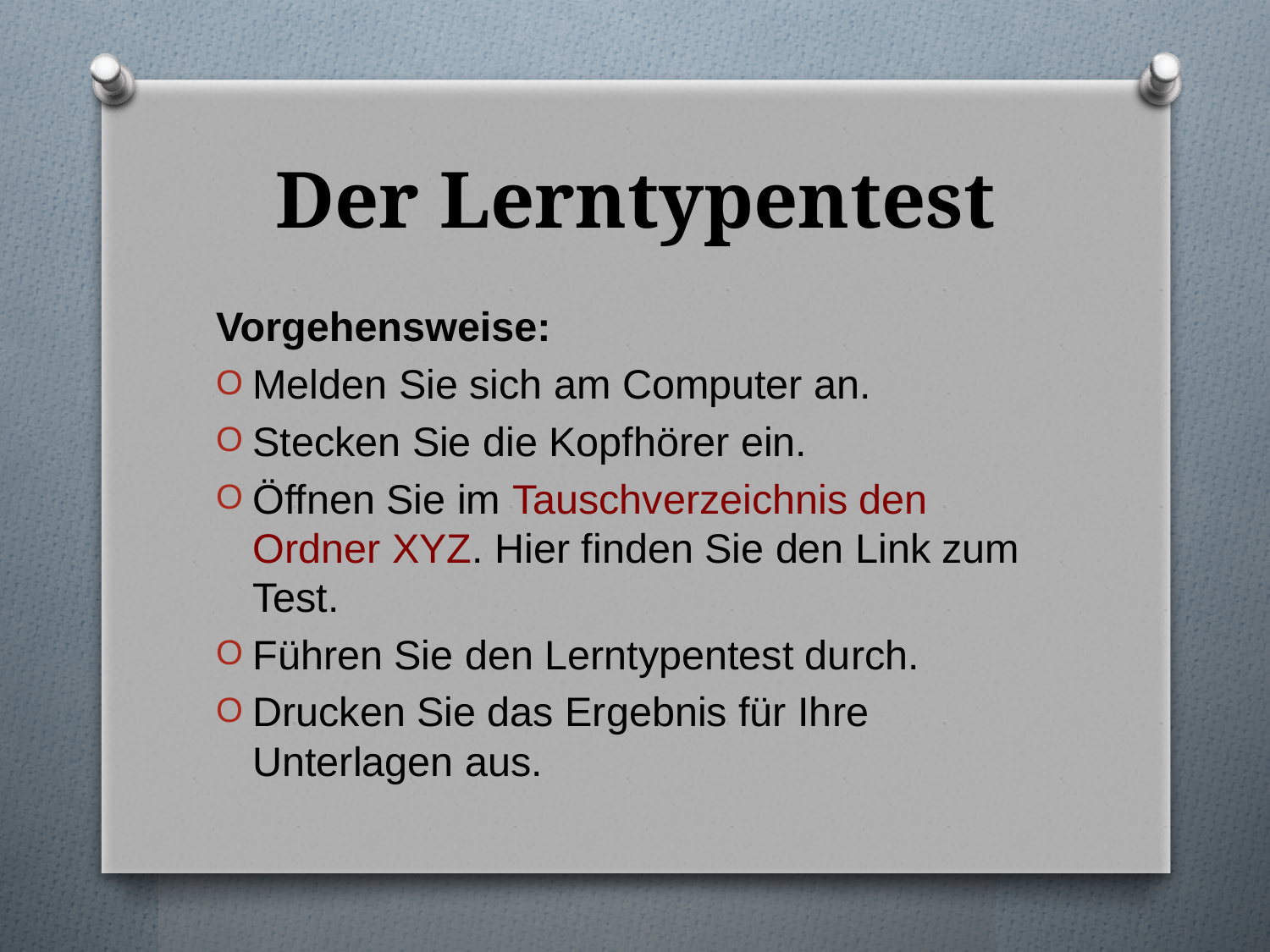

# Der Lerntypentest
Vorgehensweise:
Melden Sie sich am Computer an.
Stecken Sie die Kopfhörer ein.
Öffnen Sie im Tauschverzeichnis den Ordner XYZ. Hier finden Sie den Link zum Test.
Führen Sie den Lerntypentest durch.
Drucken Sie das Ergebnis für Ihre Unterlagen aus.